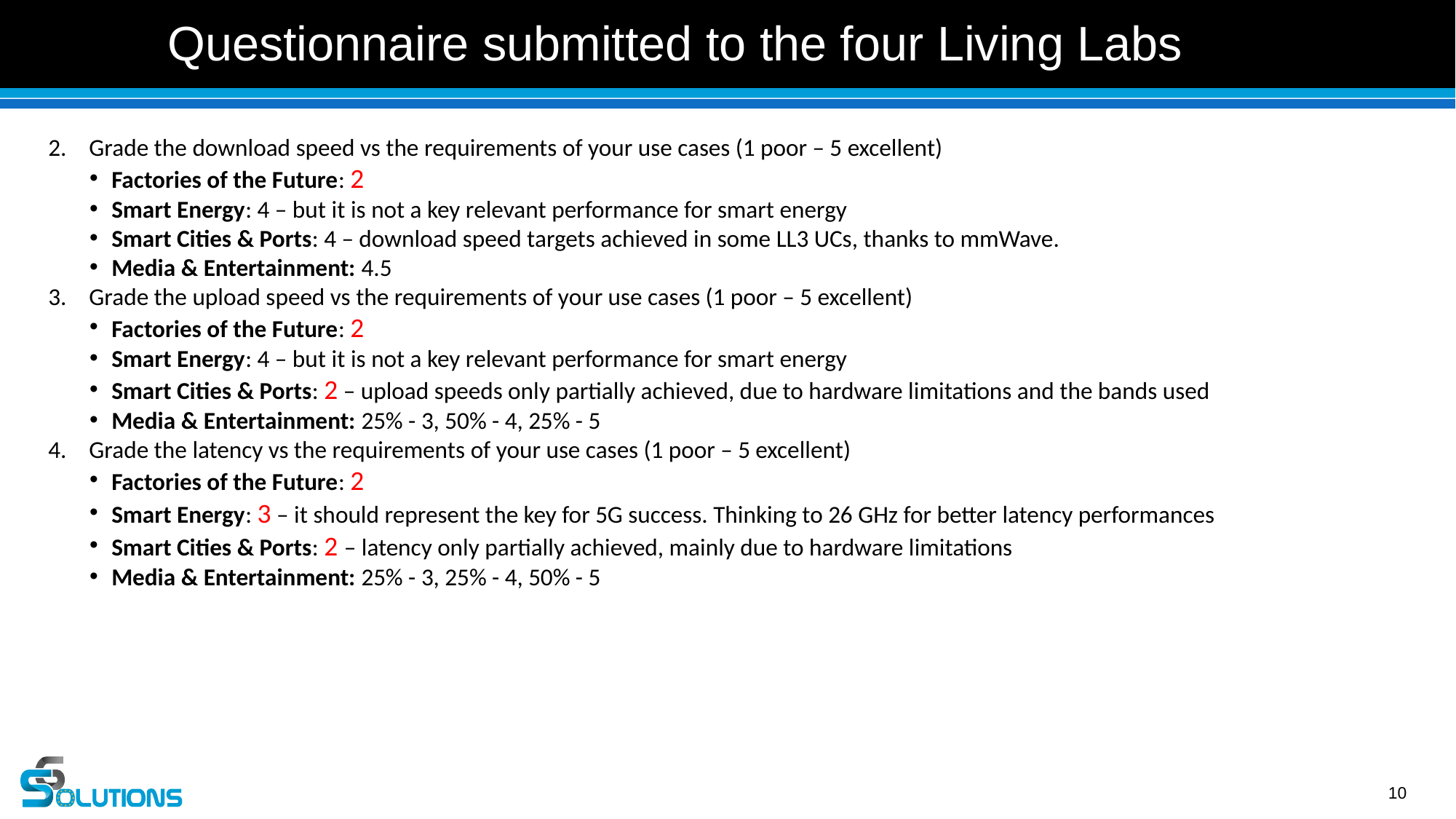

# Questionnaire submitted to the four Living Labs
Grade the download speed vs the requirements of your use cases (1 poor – 5 excellent)
Factories of the Future: 2
Smart Energy: 4 – but it is not a key relevant performance for smart energy
Smart Cities & Ports: 4 – download speed targets achieved in some LL3 UCs, thanks to mmWave.
Media & Entertainment: 4.5
Grade the upload speed vs the requirements of your use cases (1 poor – 5 excellent)
Factories of the Future: 2
Smart Energy: 4 – but it is not a key relevant performance for smart energy
Smart Cities & Ports: 2 – upload speeds only partially achieved, due to hardware limitations and the bands used
Media & Entertainment: 25% - 3, 50% - 4, 25% - 5
Grade the latency vs the requirements of your use cases (1 poor – 5 excellent)
Factories of the Future: 2
Smart Energy: 3 – it should represent the key for 5G success. Thinking to 26 GHz for better latency performances
Smart Cities & Ports: 2 – latency only partially achieved, mainly due to hardware limitations
Media & Entertainment: 25% - 3, 25% - 4, 50% - 5
10